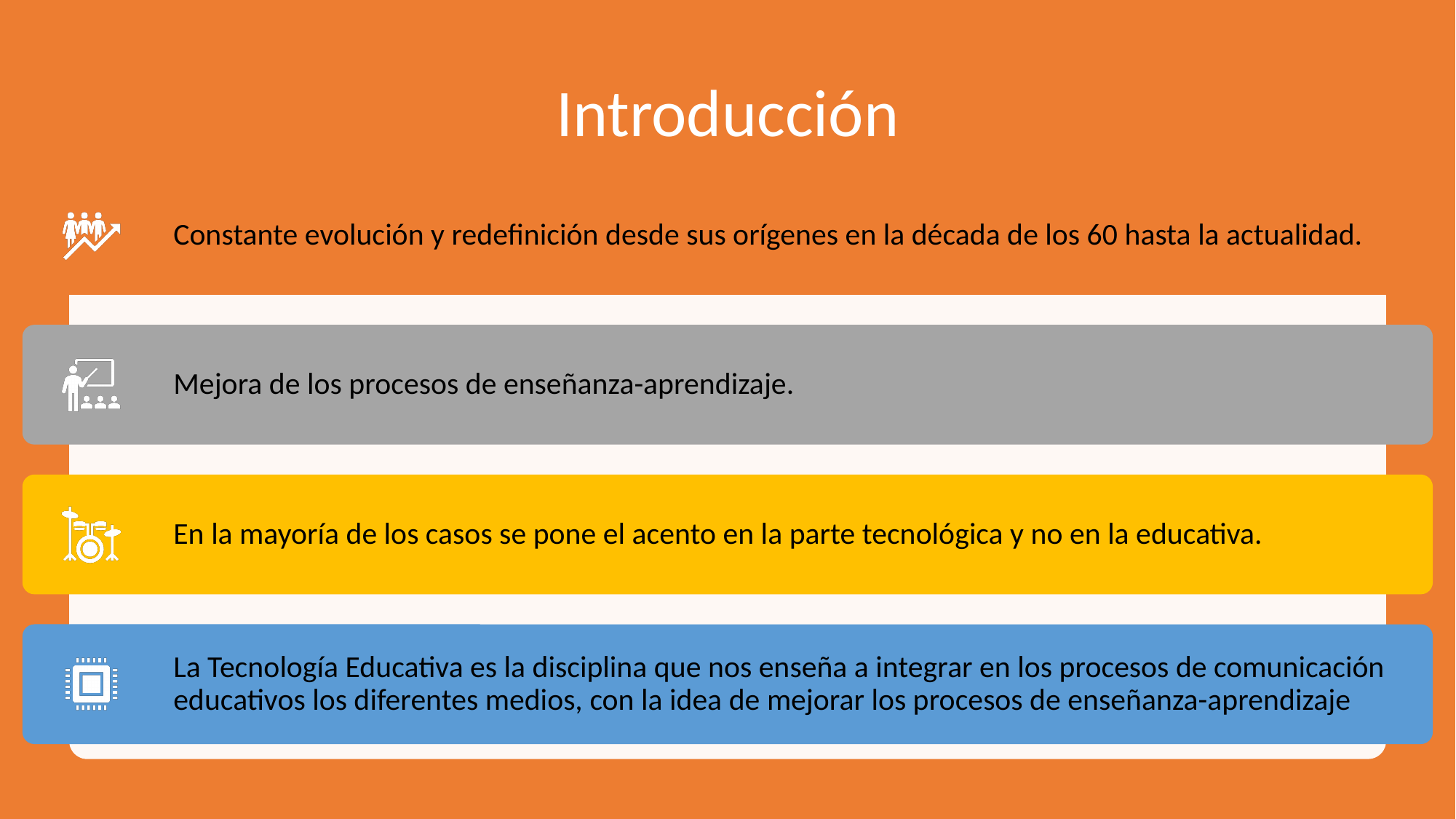

# Introducción
Constante evolución y redefinición desde sus orígenes en la década de los 60 hasta la actualidad.
Mejora de los procesos de enseñanza-aprendizaje.
En la mayoría de los casos se pone el acento en la parte tecnológica y no en la educativa.
La Tecnología Educativa es la disciplina que nos enseña a integrar en los procesos de comunicación educativos los diferentes medios, con la idea de mejorar los procesos de enseñanza-aprendizaje